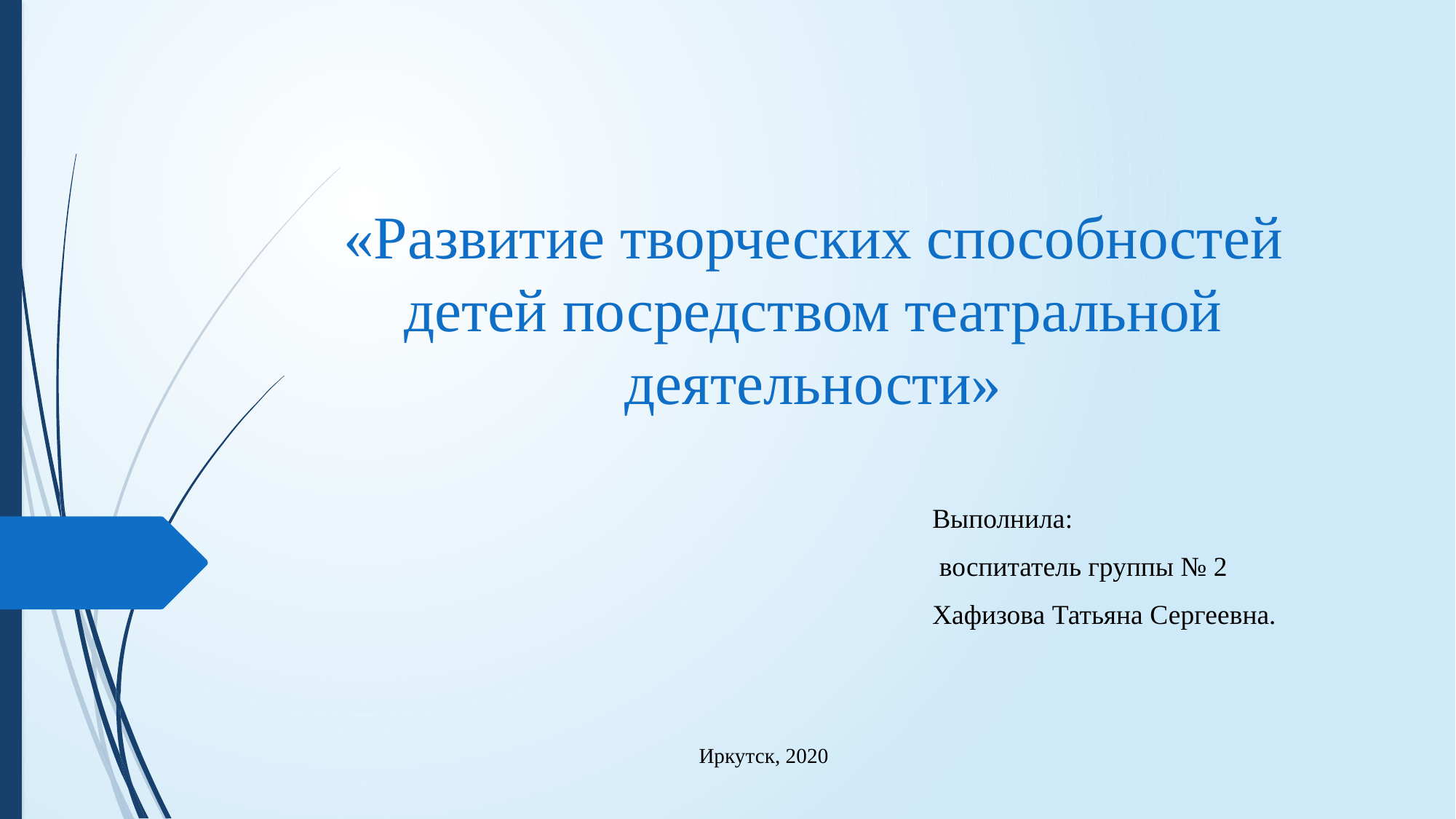

# «Развитие творческих способностей детей посредством театральной деятельности»
Выполнила:
 воспитатель группы № 2
Хафизова Татьяна Сергеевна.
Иркутск, 2020